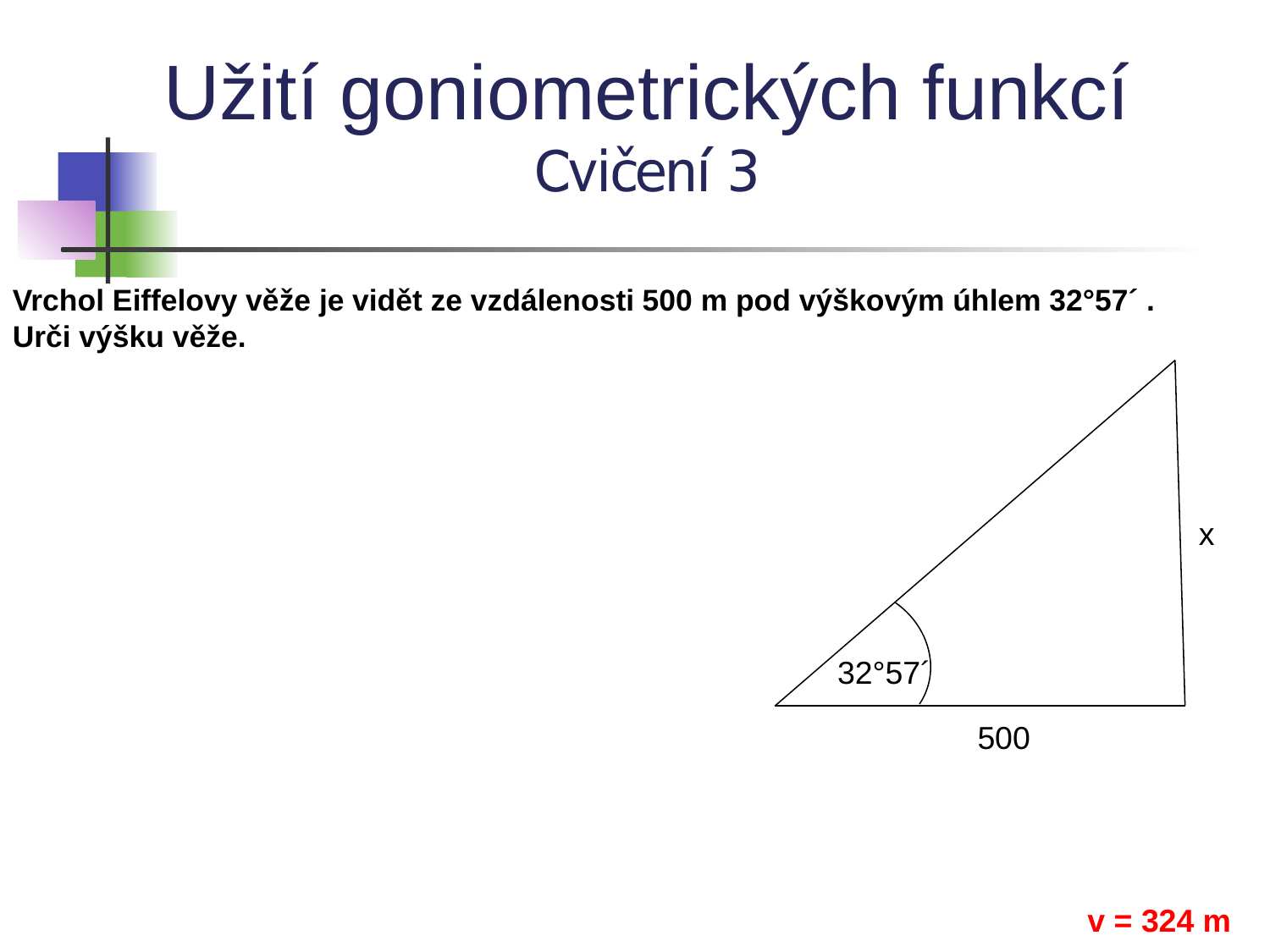

Užití goniometrických funkcí
Cvičení 3
Vrchol Eiffelovy věže je vidět ze vzdálenosti 500 m pod výškovým úhlem 32°57´ .
Urči výšku věže.
x

32°57´
500
v = 324 m